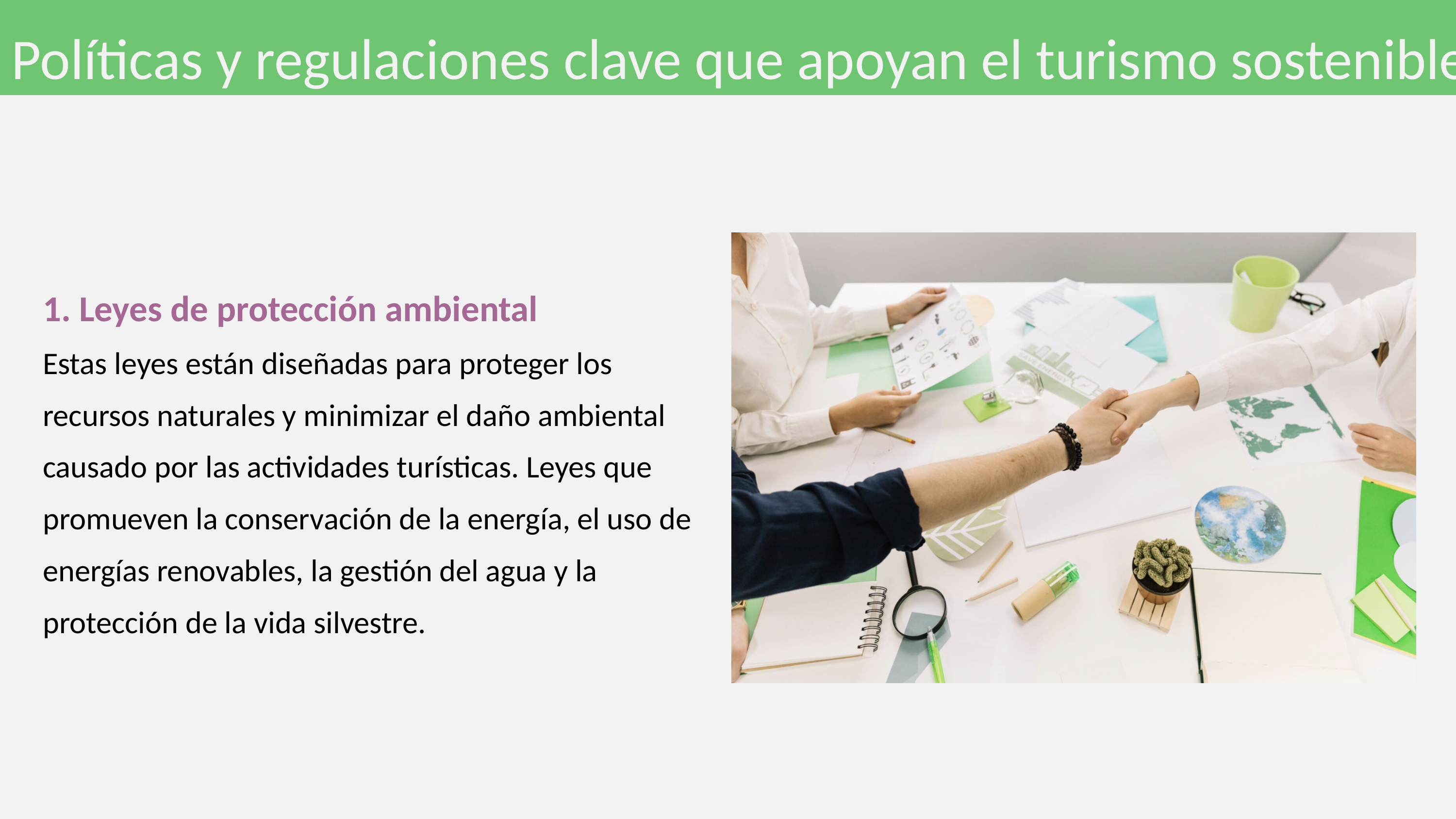

Políticas y regulaciones clave que apoyan el turismo sostenible

1. Leyes de protección ambiental
Estas leyes están diseñadas para proteger los recursos naturales y minimizar el daño ambiental causado por las actividades turísticas. Leyes que promueven la conservación de la energía, el uso de energías renovables, la gestión del agua y la protección de la vida silvestre.